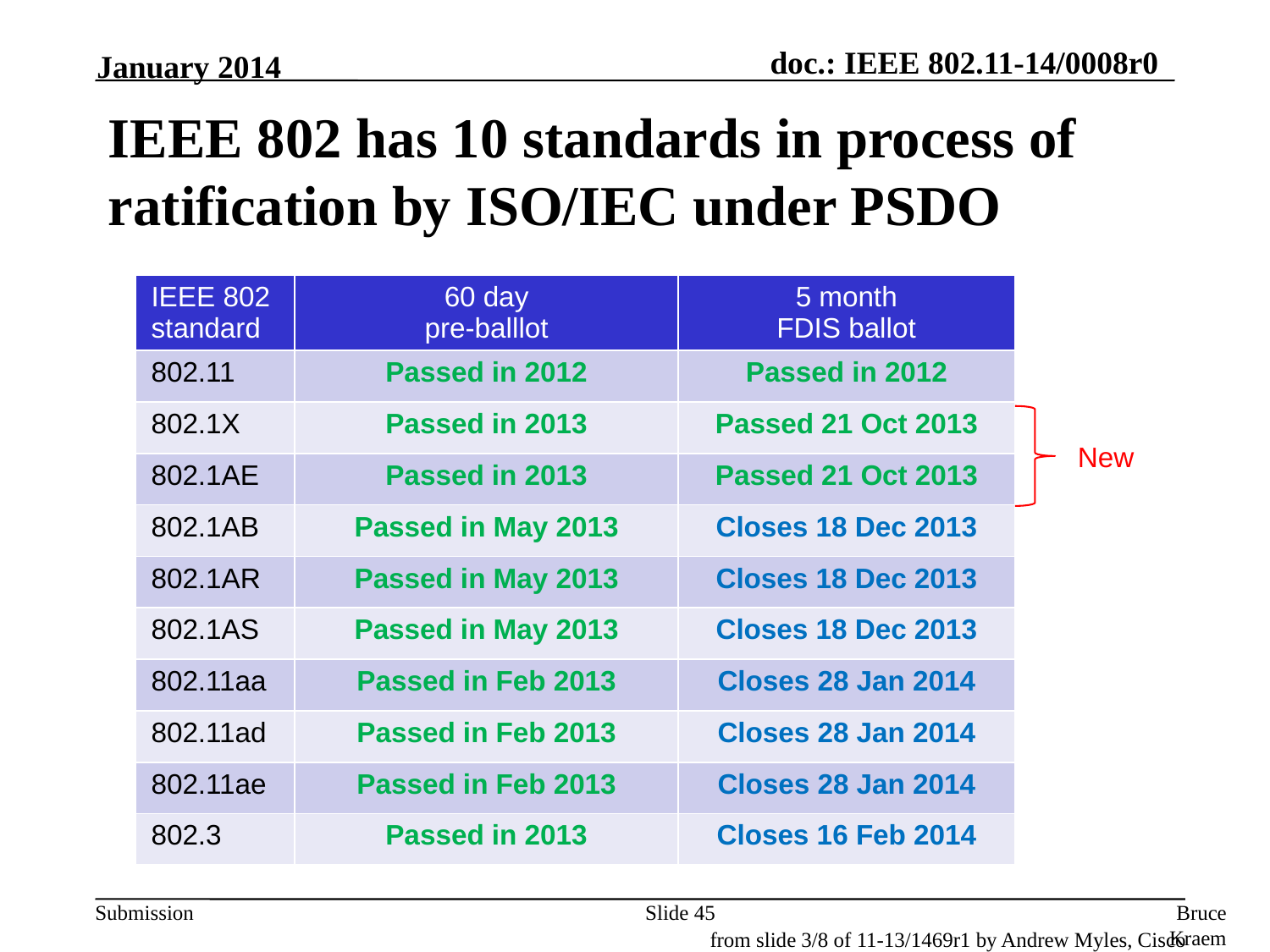

January 2014
# IEEE 802 has 10 standards in process of ratification by ISO/IEC under PSDO
| IEEE 802 standard | 60 day pre-balllot | 5 month FDIS ballot |
| --- | --- | --- |
| 802.11 | Passed in 2012 | Passed in 2012 |
| 802.1X | Passed in 2013 | Passed 21 Oct 2013 |
| 802.1AE | Passed in 2013 | Passed 21 Oct 2013 |
| 802.1AB | Passed in May 2013 | Closes 18 Dec 2013 |
| 802.1AR | Passed in May 2013 | Closes 18 Dec 2013 |
| 802.1AS | Passed in May 2013 | Closes 18 Dec 2013 |
| 802.11aa | Passed in Feb 2013 | Closes 28 Jan 2014 |
| 802.11ad | Passed in Feb 2013 | Closes 28 Jan 2014 |
| 802.11ae | Passed in Feb 2013 | Closes 28 Jan 2014 |
| 802.3 | Passed in 2013 | Closes 16 Feb 2014 |

New
Slide 45
Bruce Kraemer, Marvell
from slide 3/8 of 11-13/1469r1 by Andrew Myles, Cisco